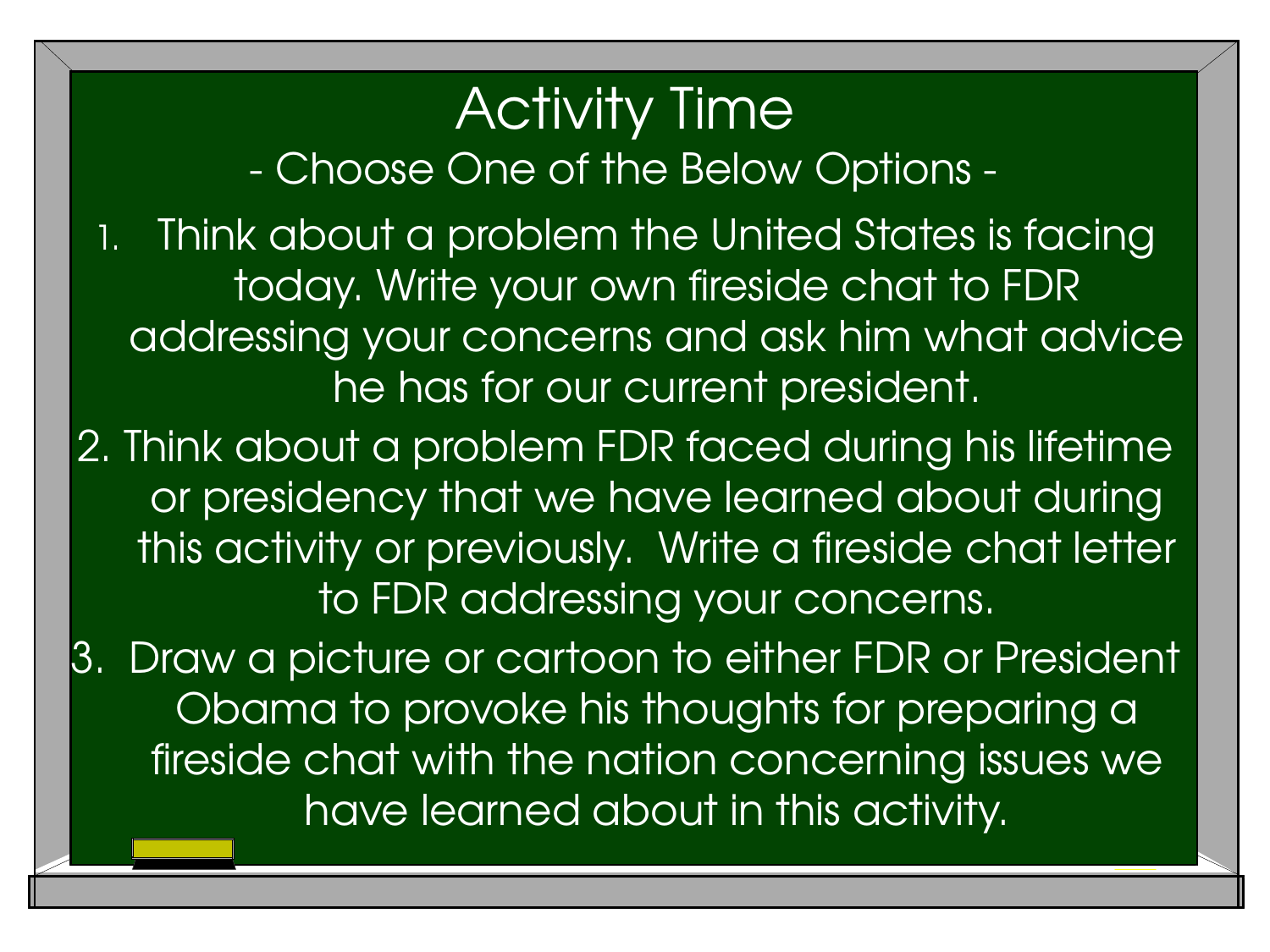

Activity Time

Think about a problem the United States is facing today. Write your own fireside chat to FDR addressing your concerns and ask him what advice he has for our current president.
2. Think about a problem FDR faced during his lifetime or presidency that we have learned about during this activity or previously.  Write a fireside chat letter to FDR addressing your concerns.
3.  Draw a picture or cartoon to either FDR or President Obama to provoke his thoughts for preparing a fireside chat with the nation concerning issues we have learned about in this activity.

- Choose One of the Below Options -